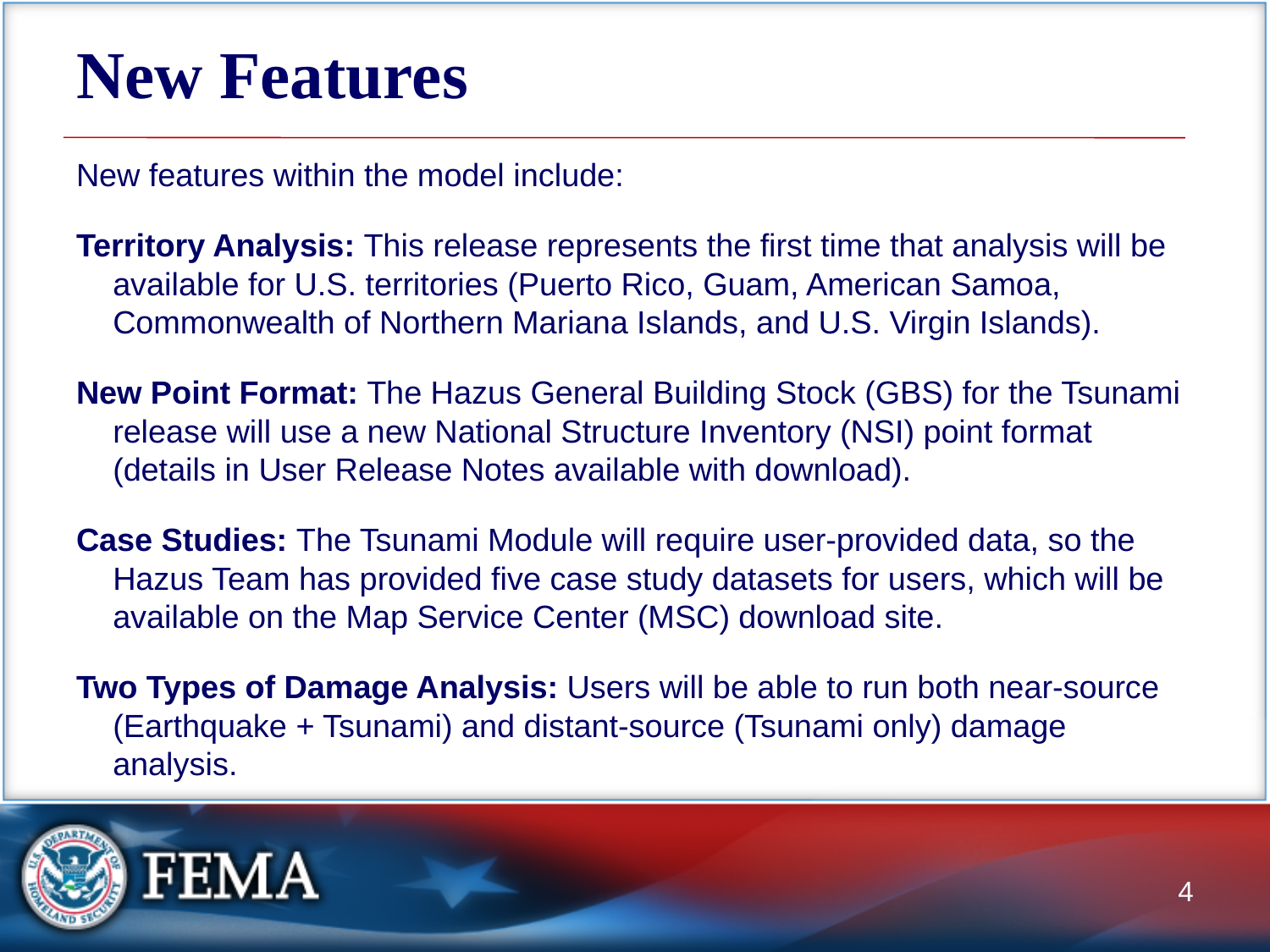

# New Features
New features within the model include:
Territory Analysis: This release represents the first time that analysis will be available for U.S. territories (Puerto Rico, Guam, American Samoa, Commonwealth of Northern Mariana Islands, and U.S. Virgin Islands).
New Point Format: The Hazus General Building Stock (GBS) for the Tsunami release will use a new National Structure Inventory (NSI) point format (details in User Release Notes available with download).
Case Studies: The Tsunami Module will require user-provided data, so the Hazus Team has provided five case study datasets for users, which will be available on the Map Service Center (MSC) download site.
Two Types of Damage Analysis: Users will be able to run both near-source (Earthquake + Tsunami) and distant-source (Tsunami only) damage analysis.

4